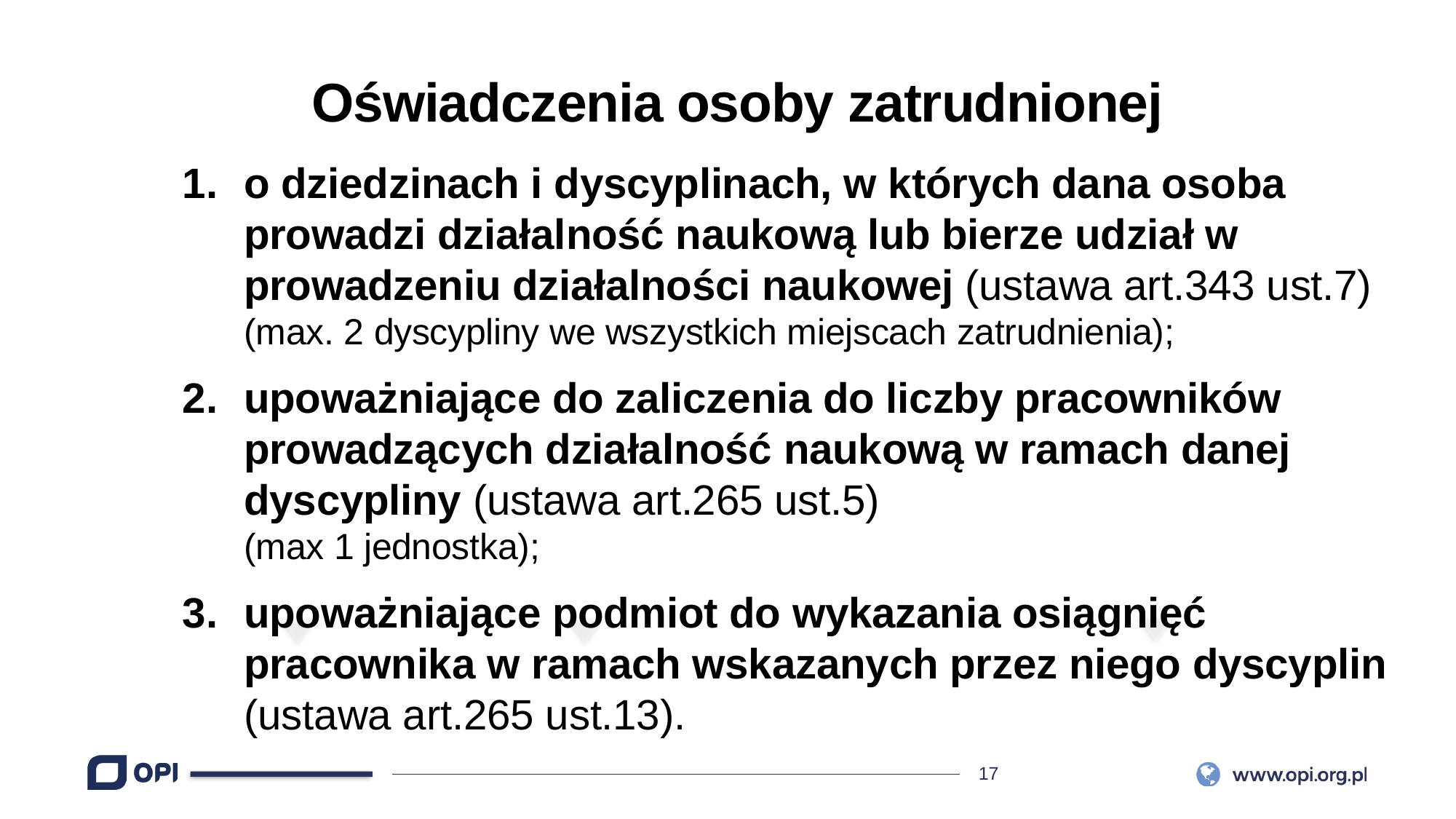

Oświadczenia osoby zatrudnionej
o dziedzinach i dyscyplinach, w których dana osoba prowadzi działalność naukową lub bierze udział w prowadzeniu działalności naukowej (ustawa art.343 ust.7)
(max. 2 dyscypliny we wszystkich miejscach zatrudnienia);
upoważniające do zaliczenia do liczby pracowników prowadzących działalność naukową w ramach danej dyscypliny (ustawa art.265 ust.5)
(max 1 jednostka);
upoważniające podmiot do wykazania osiągnięć pracownika w ramach wskazanych przez niego dyscyplin (ustawa art.265 ust.13).
01
02
03

INFOGRAPHIC
INFOGRAPHIC